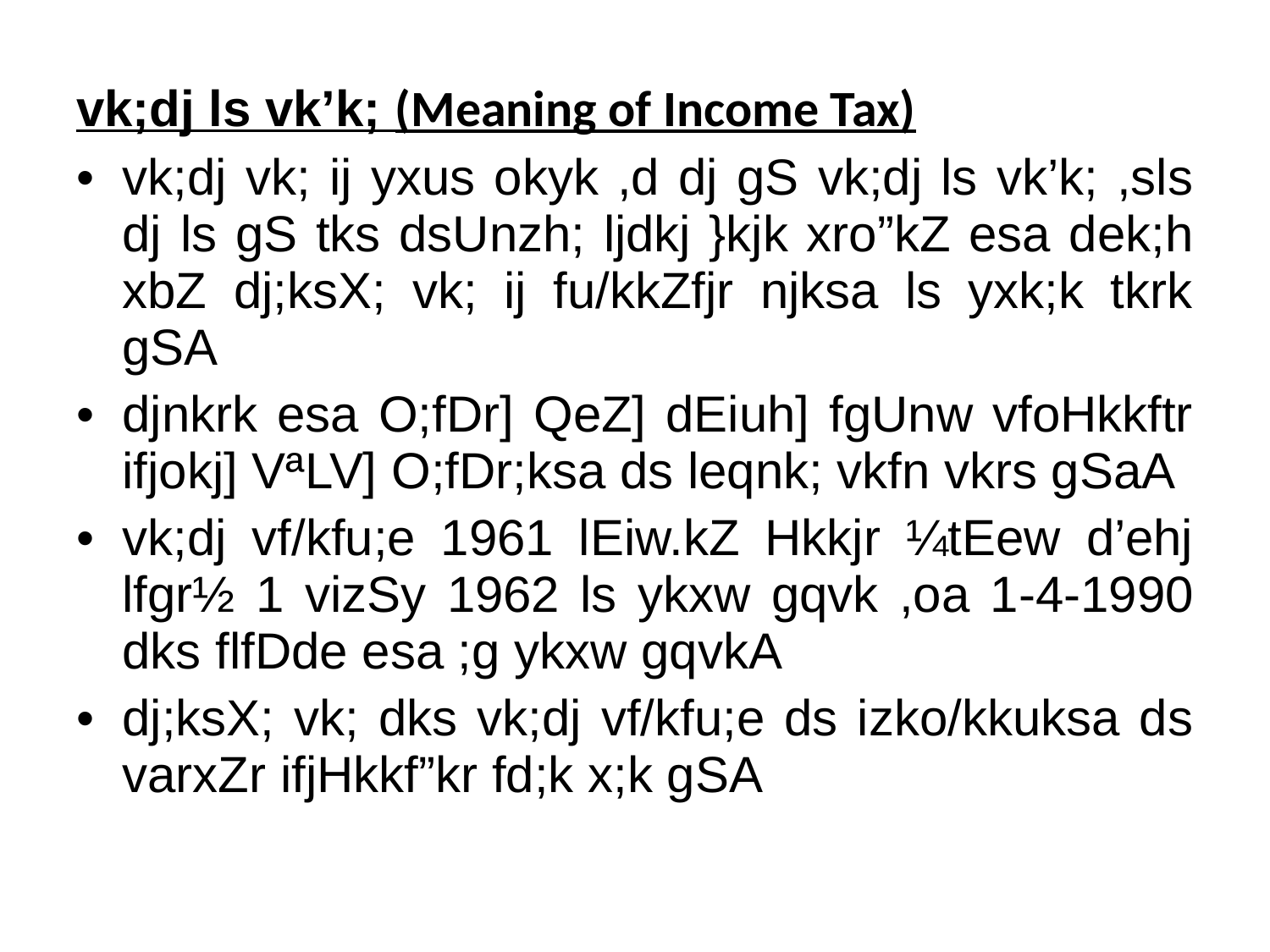

vk;dj ls vk’k; (Meaning of Income Tax)
vk;dj vk; ij yxus okyk ,d dj gS vk;dj ls vk’k; ,sls dj ls gS tks dsUnzh; ljdkj }kjk xro”kZ esa dek;h xbZ dj;ksX; vk; ij fu/kkZfjr njksa ls yxk;k tkrk gSA
djnkrk esa O;fDr] QeZ] dEiuh] fgUnw vfoHkkftr ifjokj] VªLV] O;fDr;ksa ds leqnk; vkfn vkrs gSaA
vk;dj vf/kfu;e 1961 lEiw.kZ Hkkjr ¼tEew d’ehj lfgr½ 1 vizSy 1962 ls ykxw gqvk ,oa 1-4-1990 dks flfDde esa ;g ykxw gqvkA
dj;ksX; vk; dks vk;dj vf/kfu;e ds izko/kkuksa ds varxZr ifjHkkf”kr fd;k x;k gSA